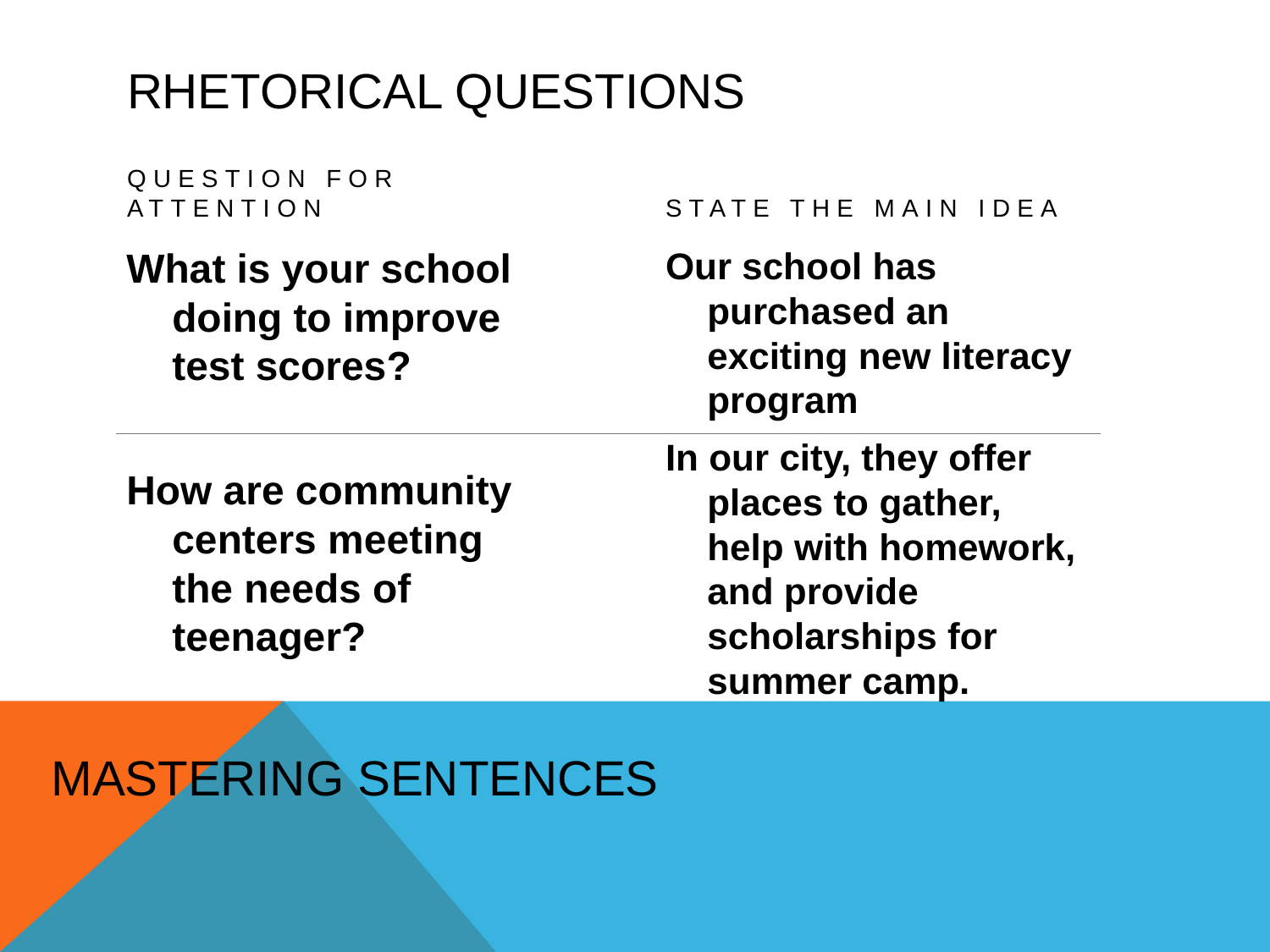

# Rhetorical questions
Question for attention
State the main idea
What is your school doing to improve test scores?

How are community centers meeting the needs of teenager?
Our school has purchased an exciting new literacy program
In our city, they offer places to gather, help with homework, and provide scholarships for summer camp.
Mastering sentences